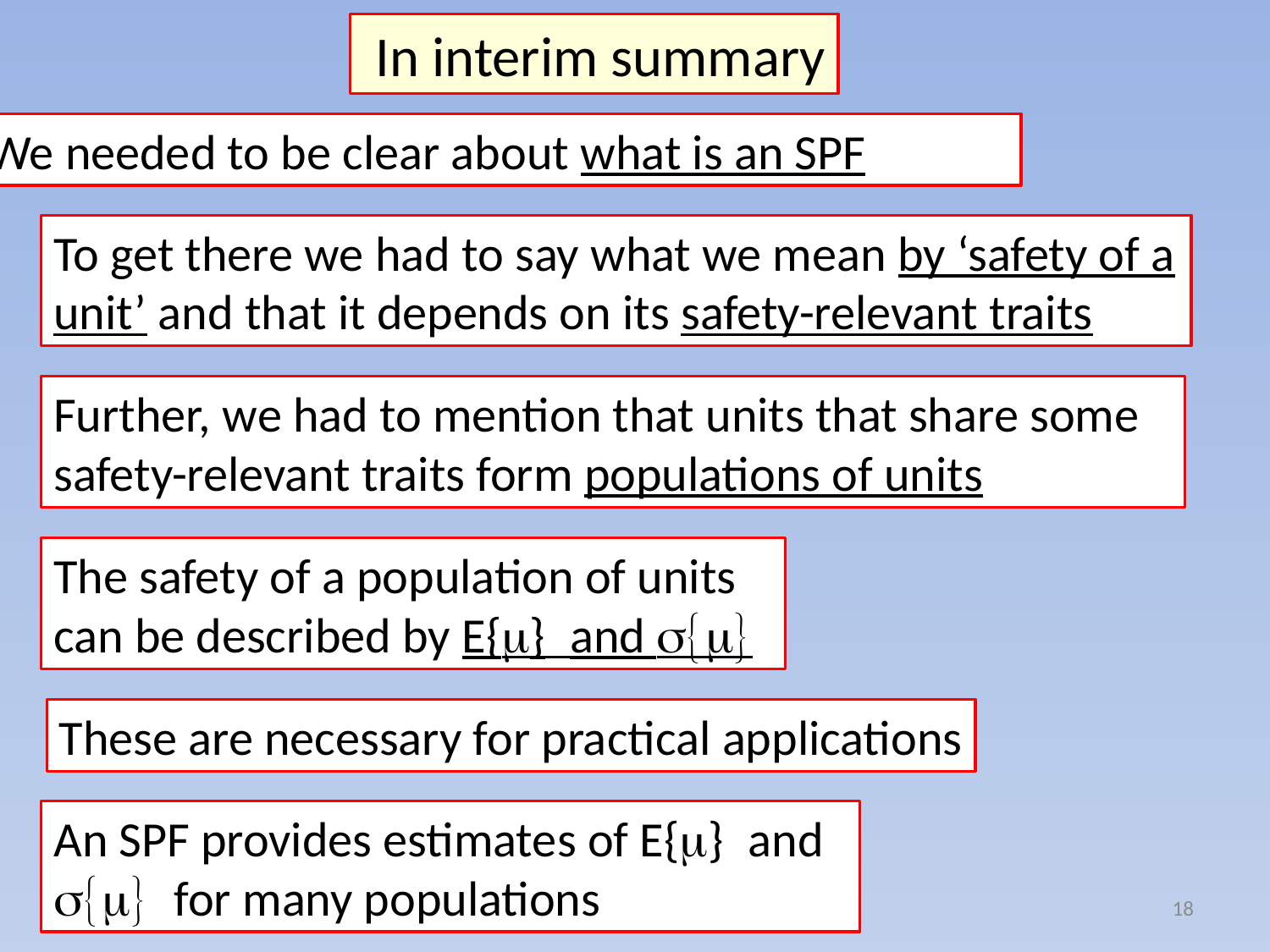

In interim summary
We needed to be clear about what is an SPF
To get there we had to say what we mean by ‘safety of a unit’ and that it depends on its safety-relevant traits
Further, we had to mention that units that share some safety-relevant traits form populations of units
The safety of a population of units can be described by E{μ} and σ{μ}
These are necessary for practical applications
An SPF provides estimates of E{μ} and σ{μ} for many populations
SPF workshop UBCO February 2014
18